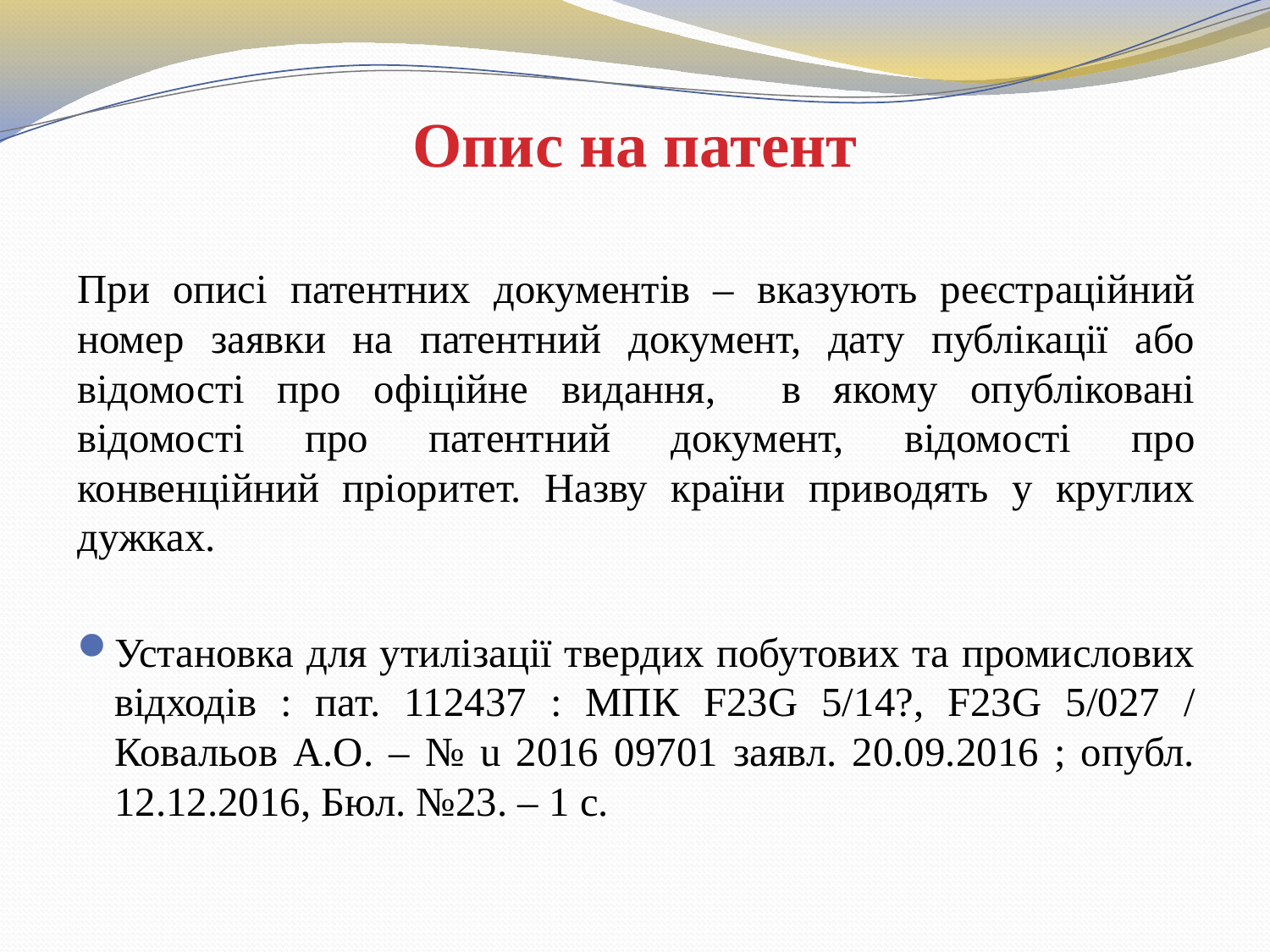

# Опис на патент
При описі патентних документів – вказують реєстраційний номер заявки на патентний документ, дату публікації або відомості про офіційне видання,  в якому опубліковані відомості про патентний документ, відомості про конвенційний пріоритет. Назву країни приводять у круглих дужках.

Установка для утилізації твердих побутових та промислових відходів : пат. 112437 : МПК F23G 5/14?, F23G 5/027 / Ковальов А.О. – № u 2016 09701 заявл. 20.09.2016 ; опубл. 12.12.2016, Бюл. №23. – 1 с.